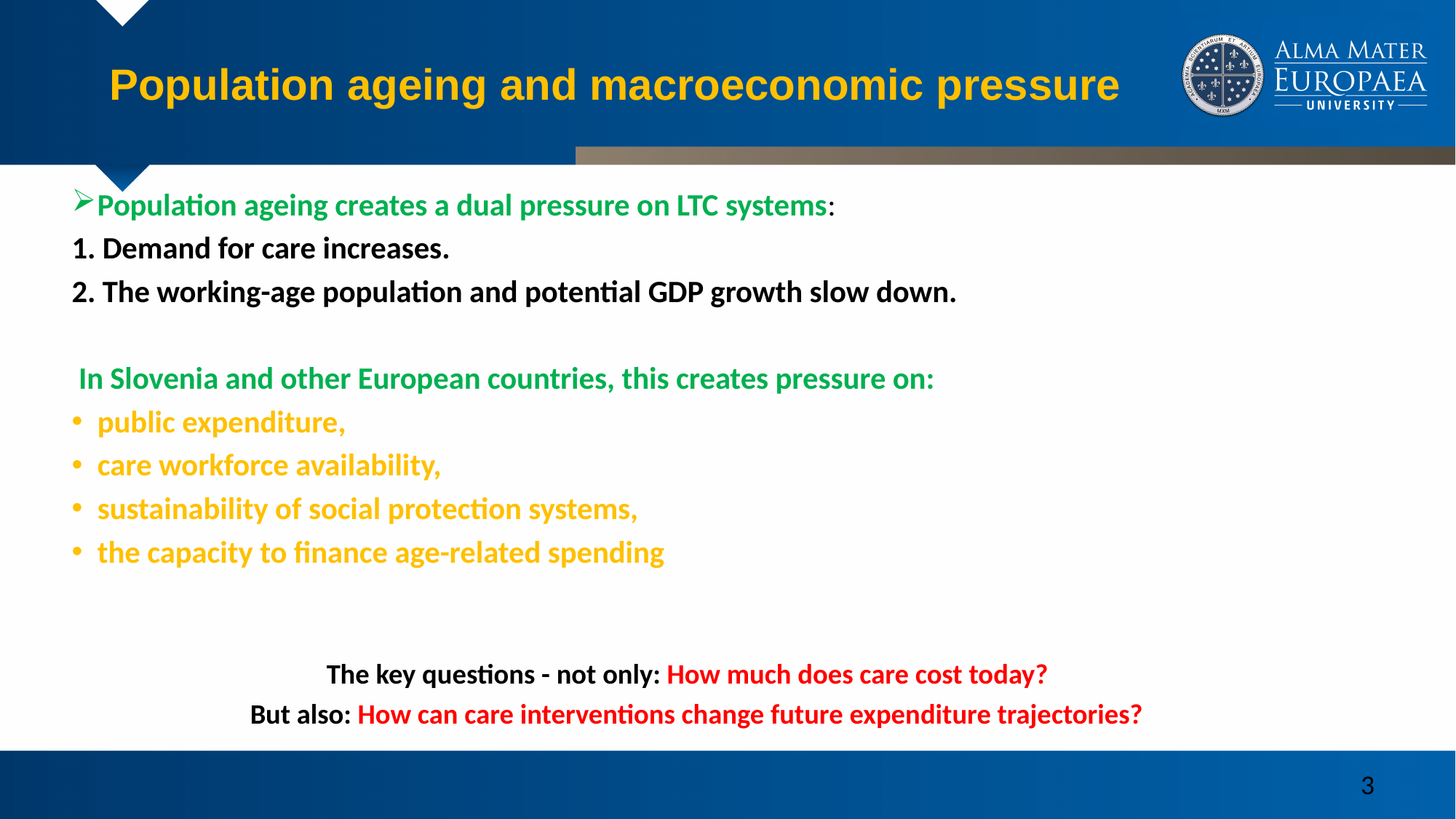

# Population ageing and macroeconomic pressure
Population ageing creates a dual pressure on LTC systems:
1. Demand for care increases.
2. The working-age population and potential GDP growth slow down.

 In Slovenia and other European countries, this creates pressure on:
public expenditure,
care workforce availability,
sustainability of social protection systems,
the capacity to finance age-related spending

                                        The key questions - not only: How much does care cost today?
                            But also: How can care interventions change future expenditure trajectories?

3